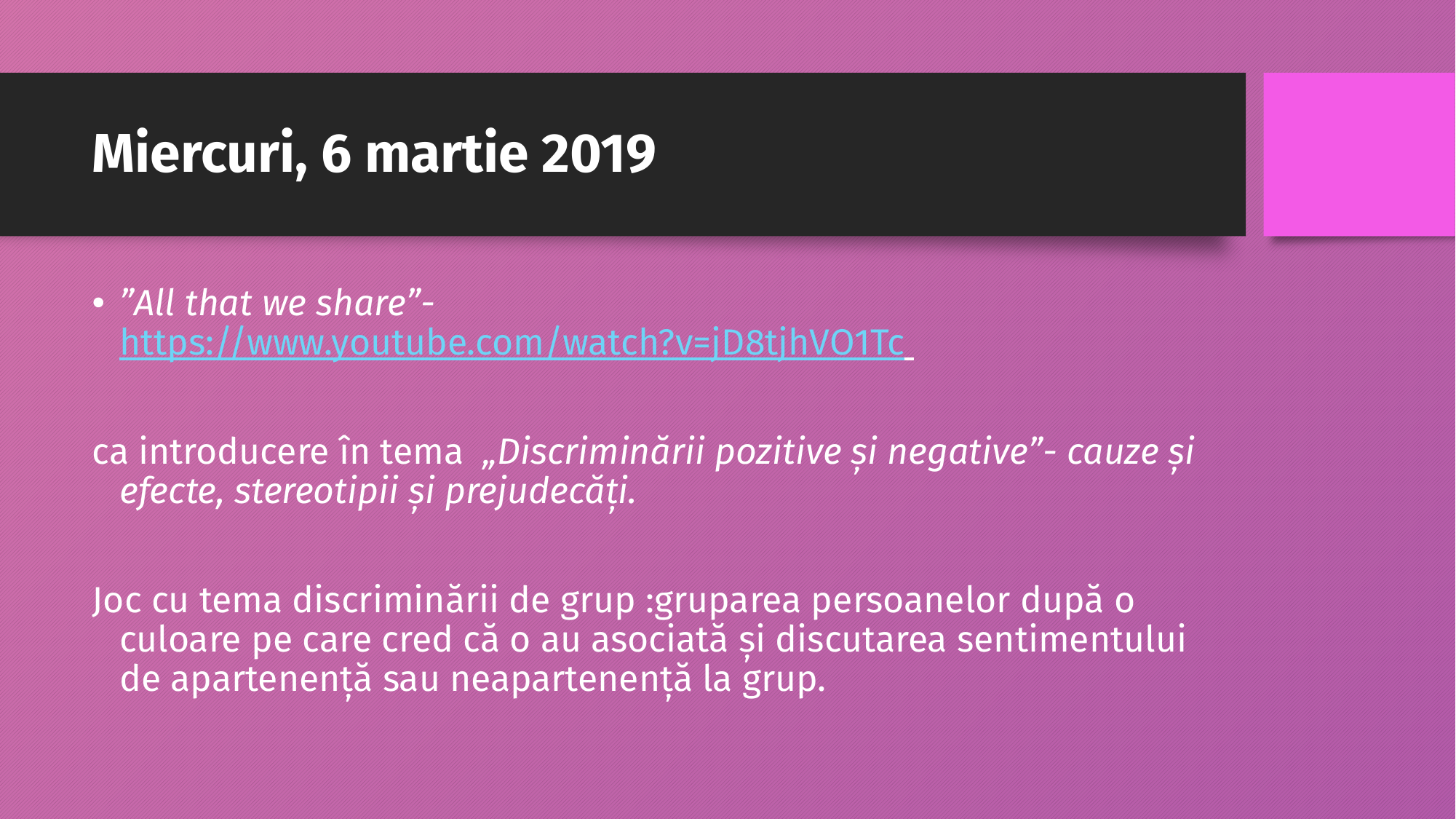

# Miercuri, 6 martie 2019
”All that we share”- https://www.youtube.com/watch?v=jD8tjhVO1Tc

ca introducere în tema  „Discriminării pozitive și negative”- cauze și efecte, stereotipii și prejudecăți.

Joc cu tema discriminării de grup :gruparea persoanelor după o culoare pe care cred că o au asociată și discutarea sentimentului de apartenență sau neapartenență la grup.